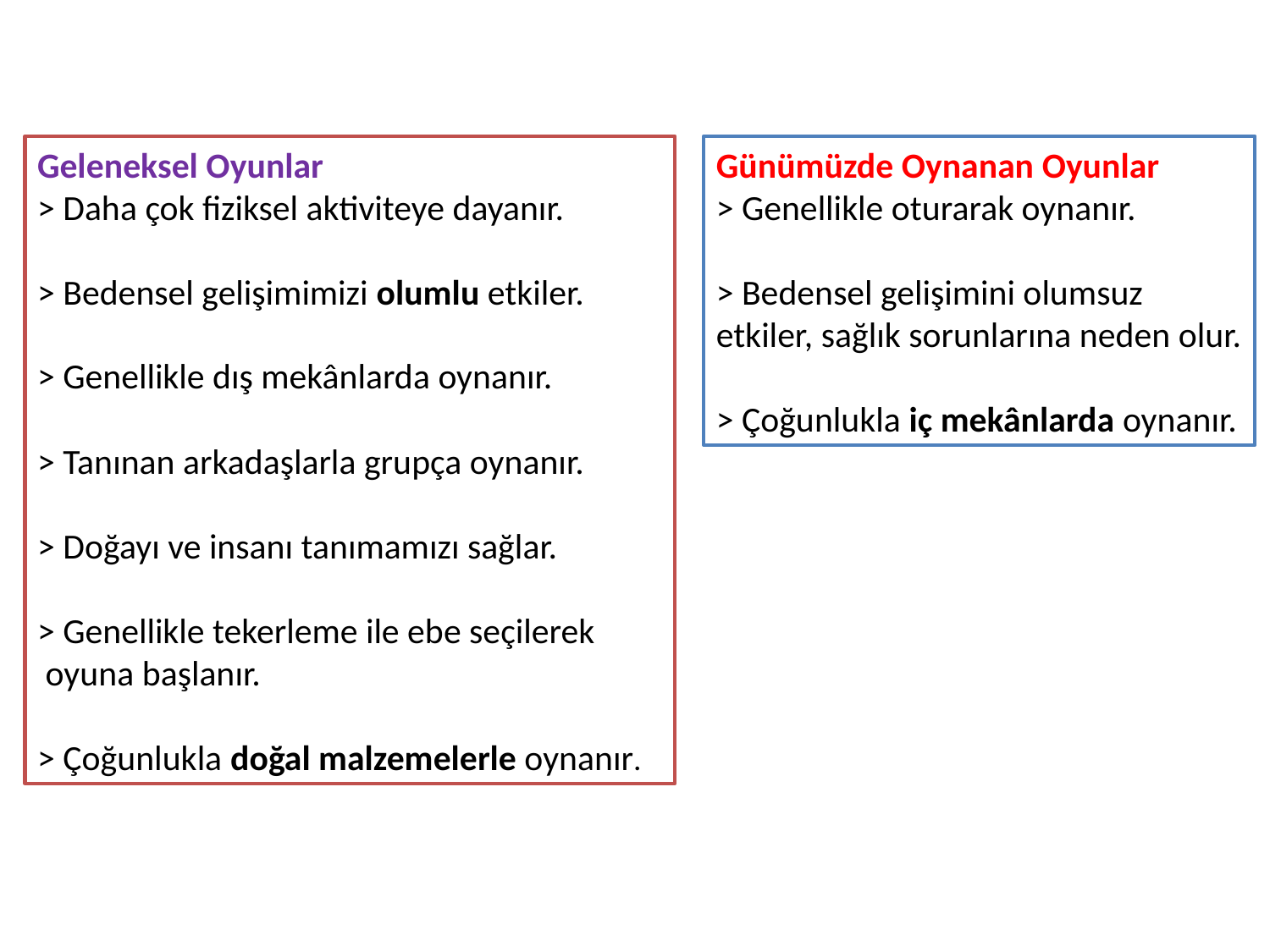

Geleneksel Oyunlar
​> Daha çok fiziksel aktiviteye dayanır.
> Bedensel gelişimimizi olumlu etkiler.
> Genellikle dış mekânlarda oynanır.
> Tanınan arkadaşlarla grupça oynanır.
> Doğayı ve insanı tanımamızı sağlar.
​> Genellikle tekerleme ile ebe seçilerek
 oyuna başlanır.
​> Çoğunlukla doğal malzemelerle oynanır.
Günümüzde Oynanan Oyunlar
> Genellikle oturarak oynanır.
​> Bedensel gelişimini olumsuz etkiler, sağlık sorunlarına neden olur.
> Çoğunlukla iç mekânlarda oynanır.​